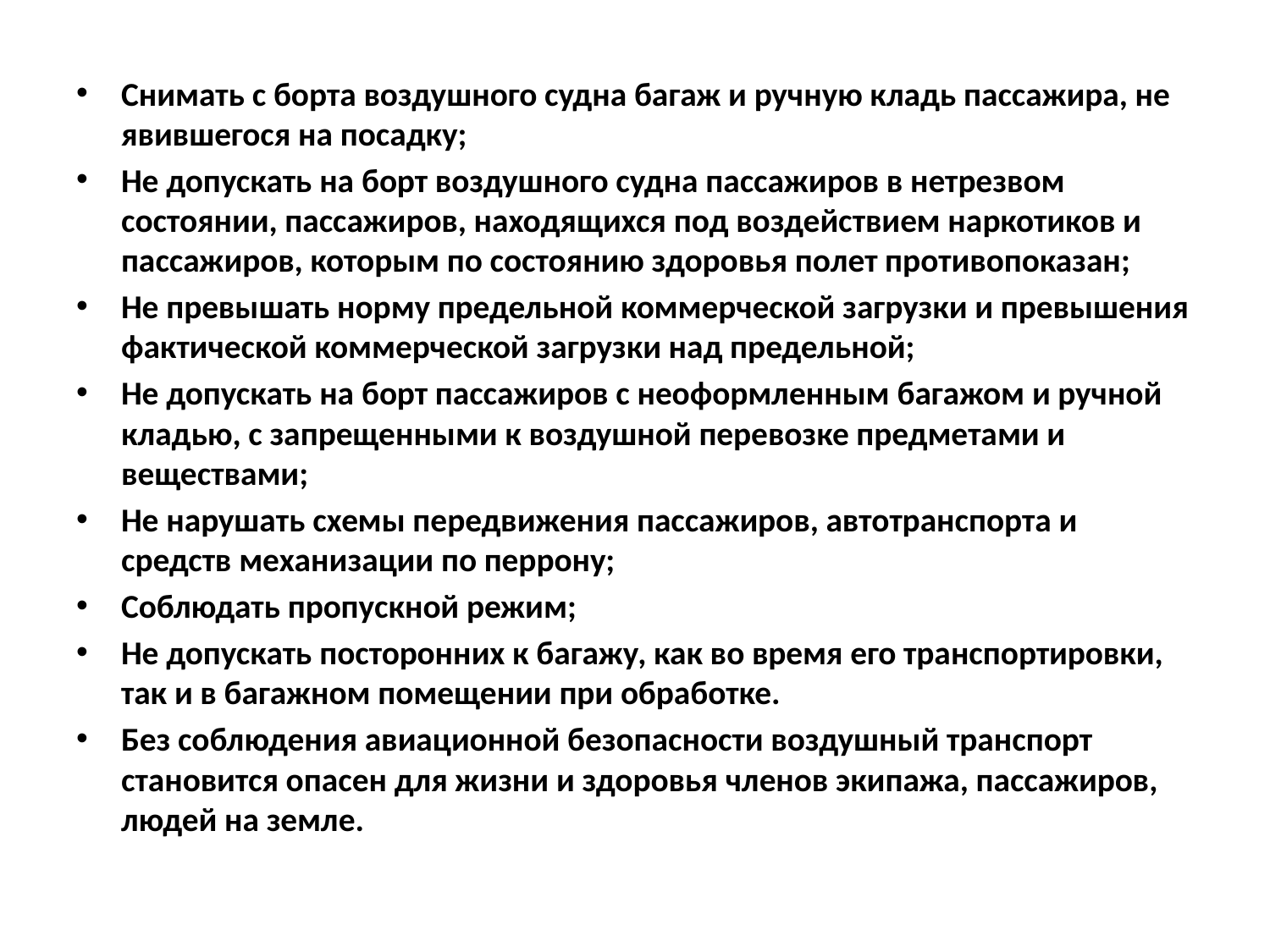

Снимать с борта воздушного судна багаж и ручную кладь пассажира, не явившегося на посадку;
Не допускать на борт воздушного судна пассажиров в нетрезвом состоянии, пассажиров, находящихся под воздействием наркотиков и пассажиров, которым по состоянию здоровья полет противопоказан;
Не превышать норму предельной коммерческой загрузки и превышения фактической коммерческой загрузки над предельной;
Не допускать на борт пассажиров с неоформленным багажом и ручной кладью, с запрещенными к воздушной перевозке предметами и веществами;
Не нарушать схемы передвижения пассажиров, автотранспорта и средств механизации по перрону;
Соблюдать пропускной режим;
Не допускать посторонних к багажу, как во время его транспортировки, так и в багажном помещении при обработке.
Без соблюдения авиационной безопасности воздушный транспорт становится опасен для жизни и здоровья членов экипажа, пассажиров, людей на земле.